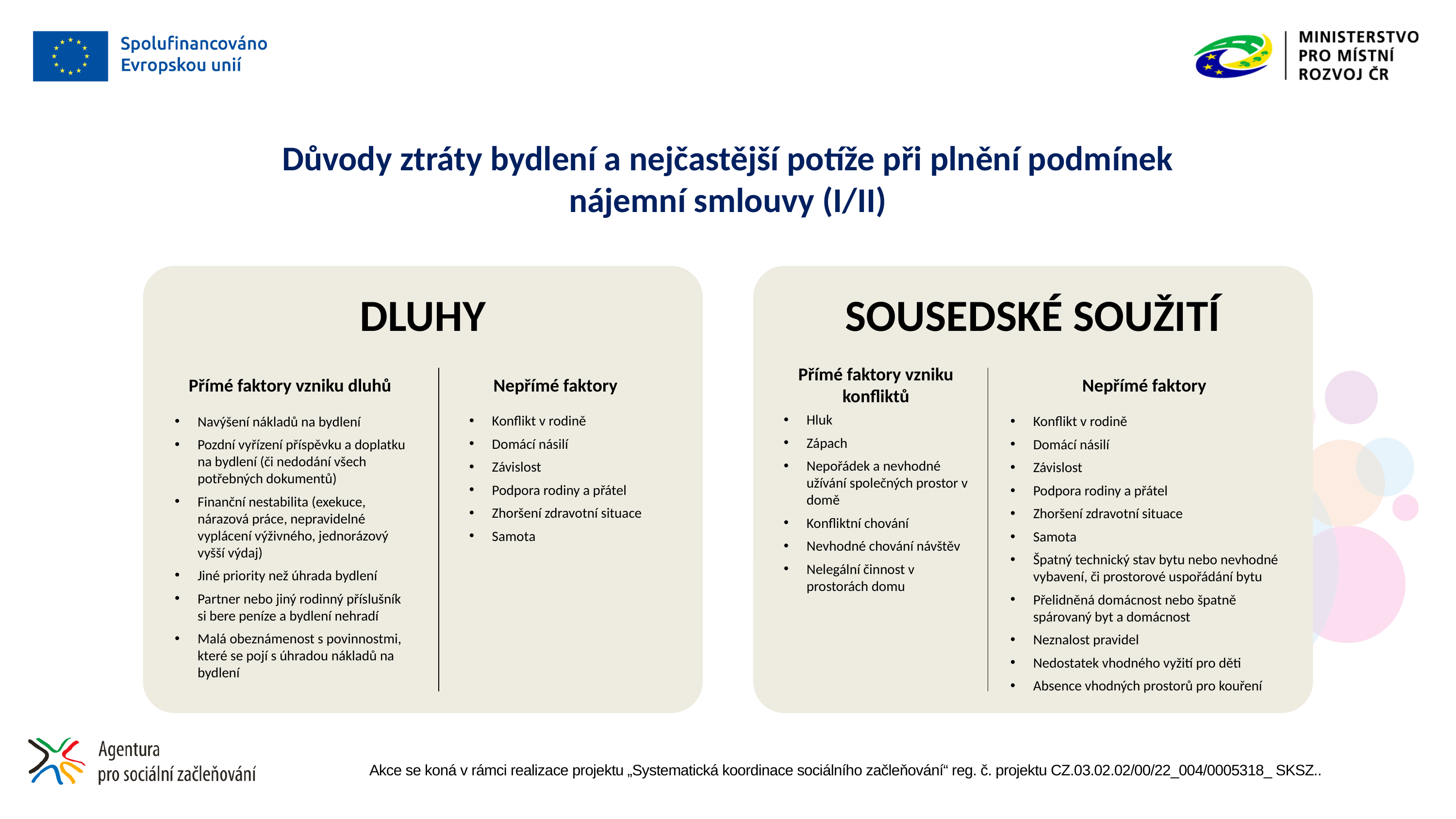

# Důvody ztráty bydlení a nejčastější potíže při plnění podmínek nájemní smlouvy (I/II)
DLUHY
SOUSEDSKÉ SOUŽITÍ
Přímé faktory vzniku dluhů
Nepřímé faktory
Přímé faktory vzniku konfliktů
Nepřímé faktory
Hluk
Zápach
Nepořádek a nevhodné užívání společných prostor v domě
Konfliktní chování
Nevhodné chování návštěv
Nelegální činnost v prostorách domu

Konflikt v rodině
Domácí násilí
Závislost
Podpora rodiny a přátel
Zhoršení zdravotní situace
Samota
Špatný technický stav bytu nebo nevhodné vybavení, či prostorové uspořádání bytu
Přelidněná domácnost nebo špatně spárovaný byt a domácnost
Neznalost pravidel
Nedostatek vhodného vyžití pro děti
Absence vhodných prostorů pro kouření
Navýšení nákladů na bydlení
Pozdní vyřízení příspěvku a doplatku na bydlení (či nedodání všech potřebných dokumentů)
Finanční nestabilita (exekuce, nárazová práce, nepravidelné vyplácení výživného, jednorázový vyšší výdaj)
Jiné priority než úhrada bydlení
Partner nebo jiný rodinný příslušník si bere peníze a bydlení nehradí
Malá obeznámenost s povinnostmi, které se pojí s úhradou nákladů na bydlení
Konflikt v rodině
Domácí násilí
Závislost
Podpora rodiny a přátel
Zhoršení zdravotní situace
Samota